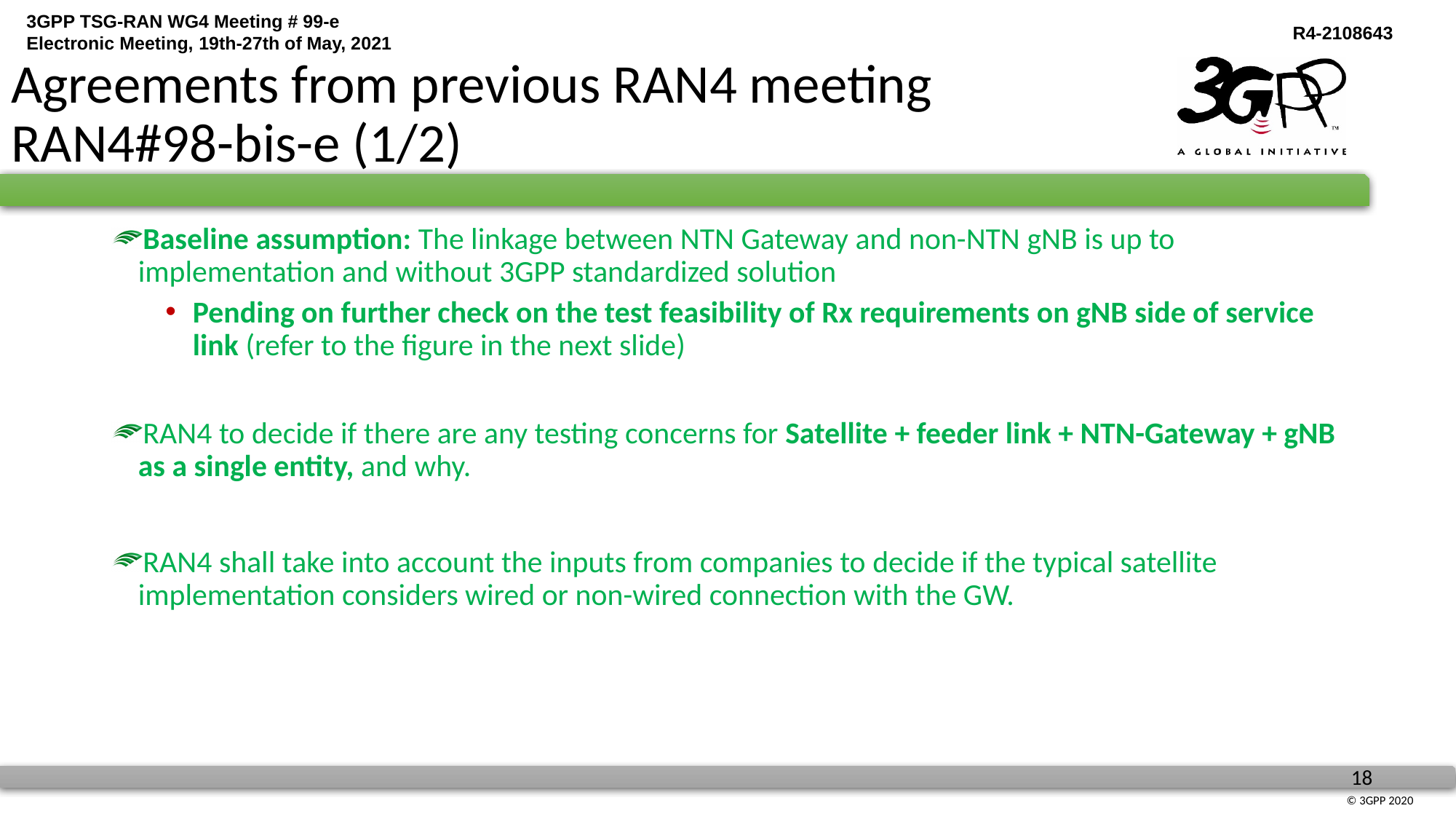

# Agreements from previous RAN4 meeting RAN4#98-bis-e (1/2)
Baseline assumption: The linkage between NTN Gateway and non-NTN gNB is up to implementation and without 3GPP standardized solution
Pending on further check on the test feasibility of Rx requirements on gNB side of service link (refer to the figure in the next slide)

RAN4 to decide if there are any testing concerns for Satellite + feeder link + NTN-Gateway + gNB as a single entity, and why.

RAN4 shall take into account the inputs from companies to decide if the typical satellite implementation considers wired or non-wired connection with the GW.